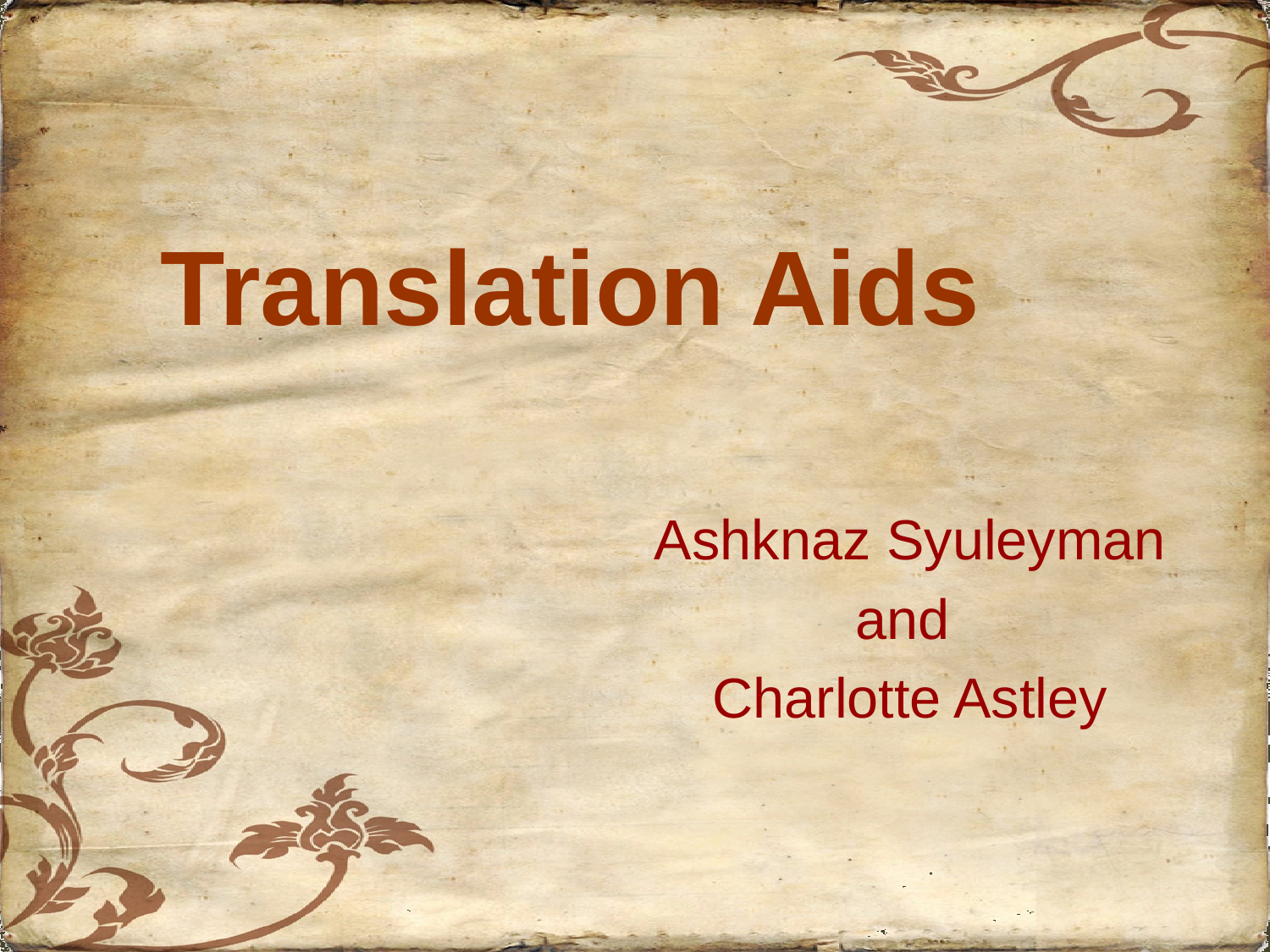

# Translation Aids
Ashknaz Syuleyman
and
Charlotte Astley